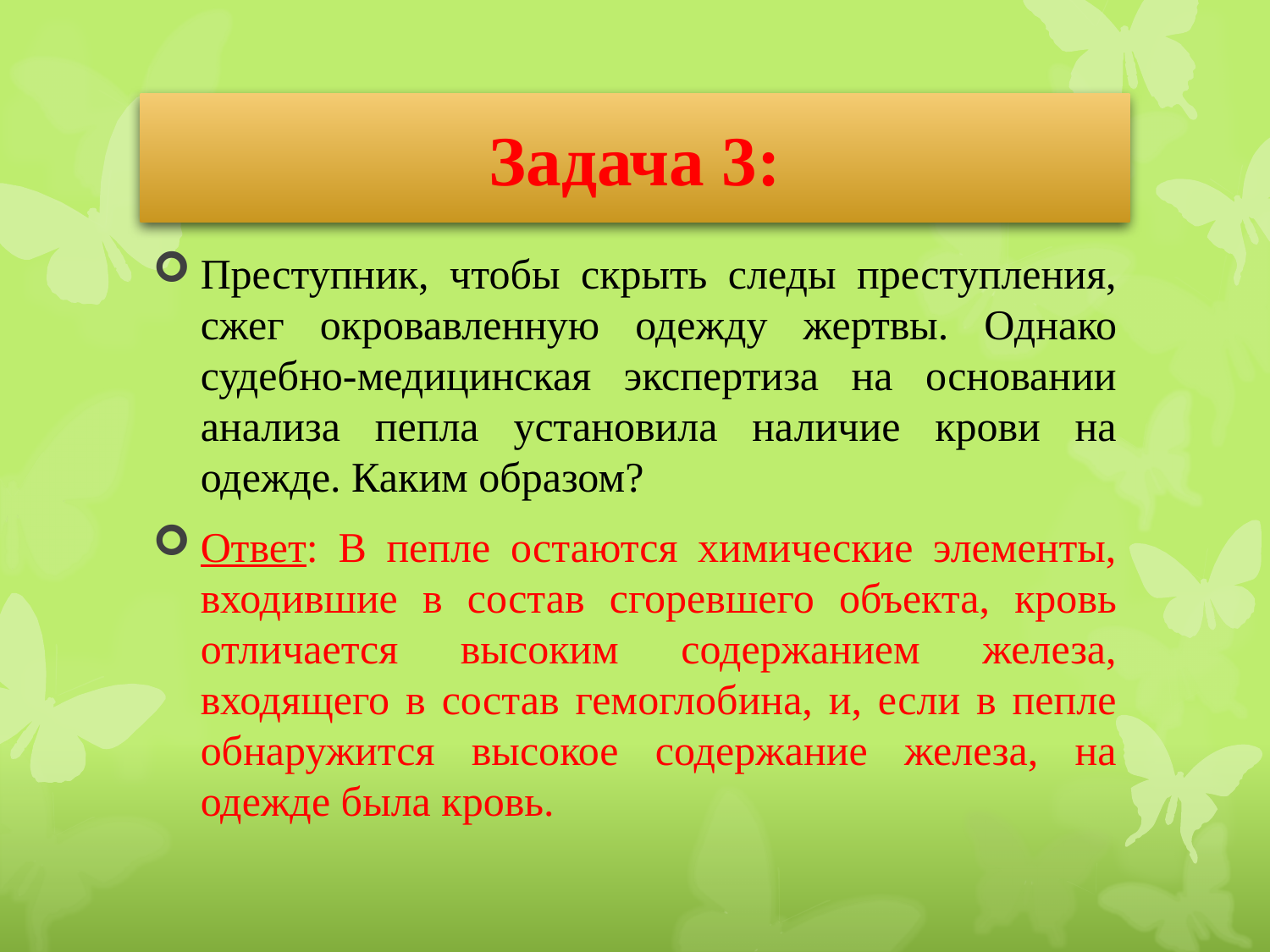

# Задача 3:
Преступник, чтобы скрыть следы преступления, сжег окровавленную одежду жертвы. Однако судебно-медицинская экспертиза на основании анализа пепла установила наличие крови на одежде. Каким образом?
Ответ: В пепле остаются химические элементы, входившие в состав сгоревшего объекта, кровь отличается высоким содержанием железа, входящего в состав гемоглобина, и, если в пепле обнаружится высокое содержание железа, на одежде была кровь.